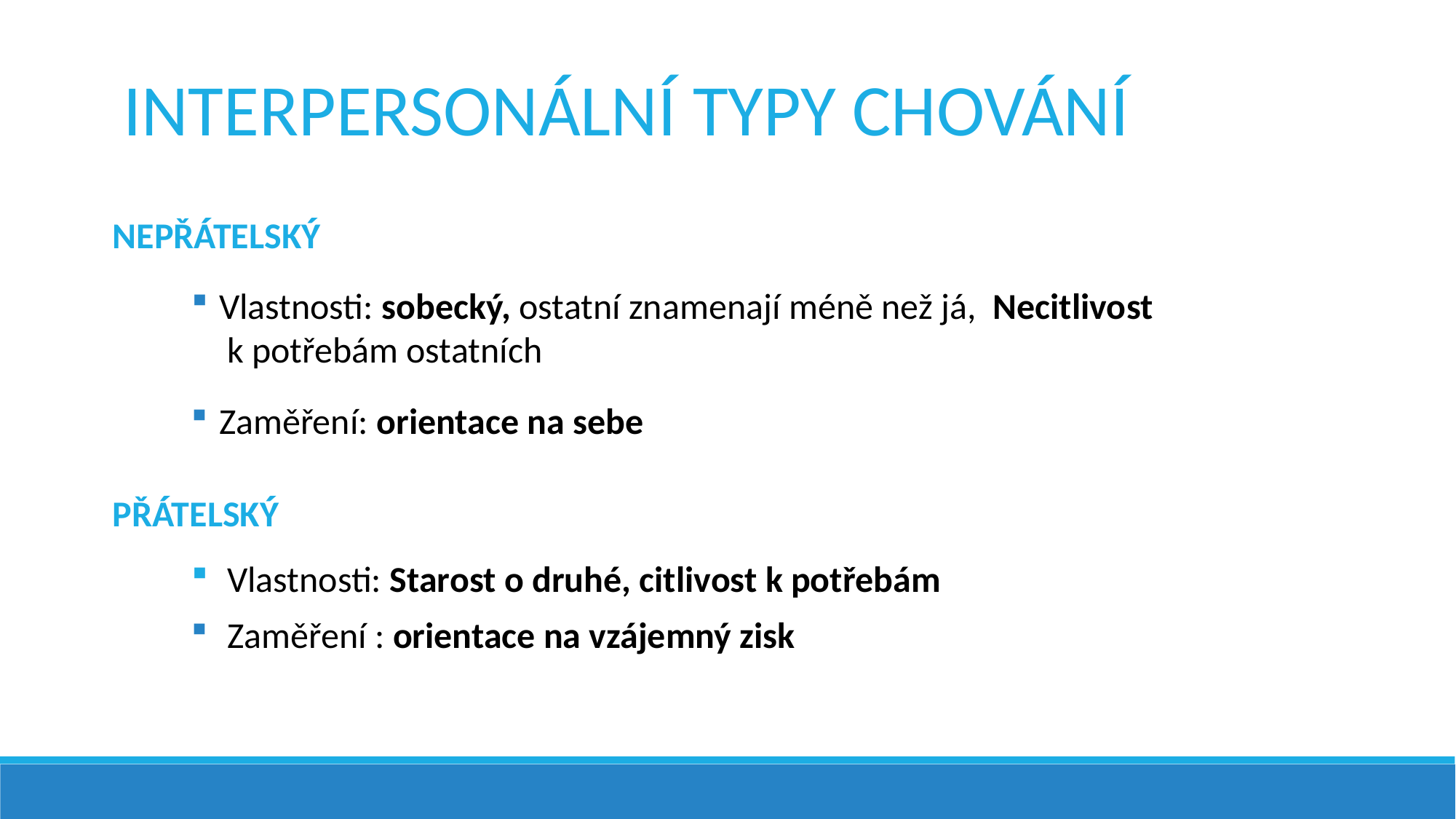

INTERPERSONÁLNÍ TYPY CHOVÁNÍ
NEPŘÁTELSKÝ
Vlastnosti: sobecký, ostatní znamenají méně než já,  Necitlivost
 k potřebám ostatních
Zaměření: orientace na sebe
PŘÁTELSKÝ
 Vlastnosti: Starost o druhé, citlivost k potřebám
 Zaměření : orientace na vzájemný zisk